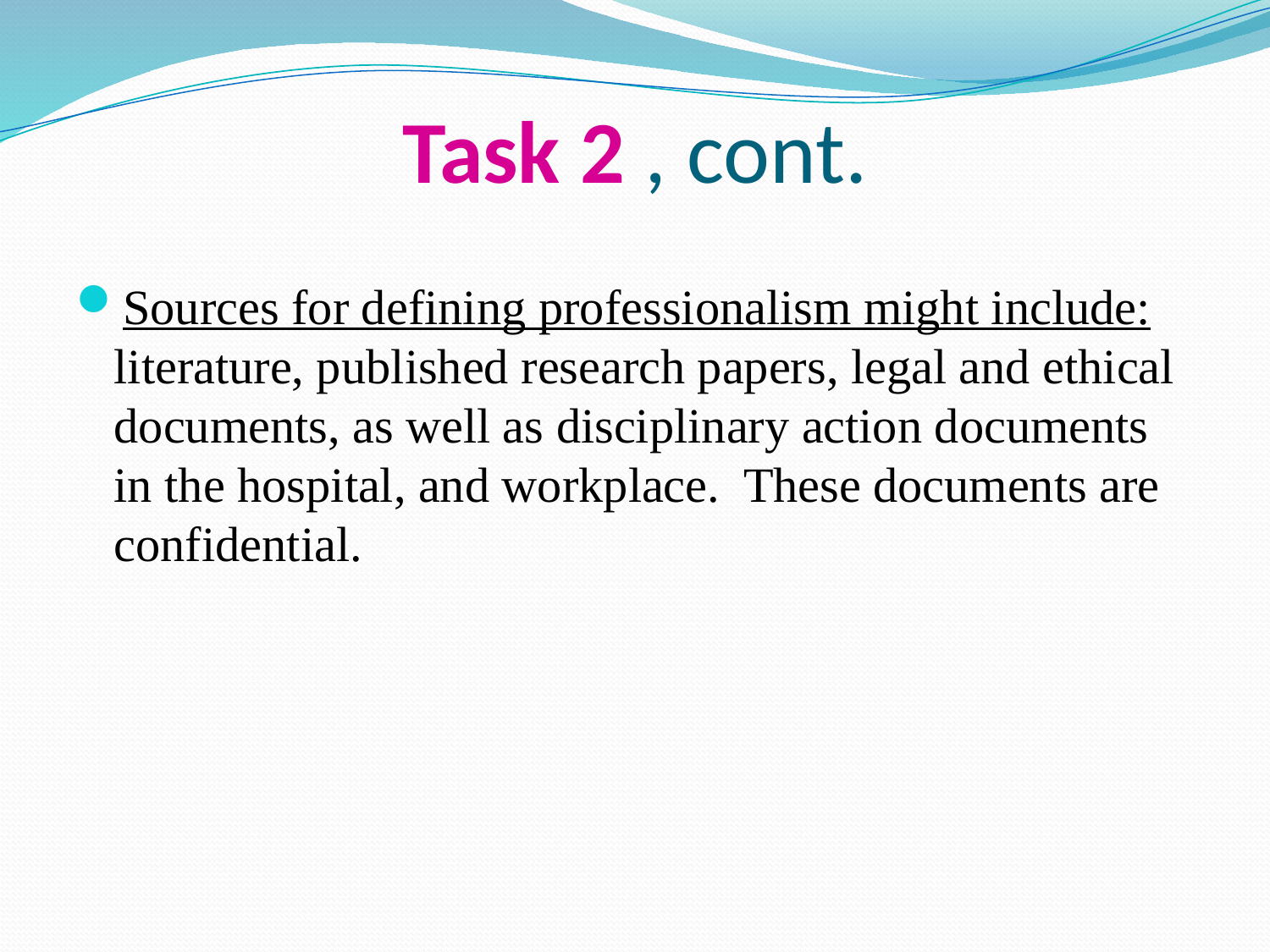

# Task 2 , cont.
Sources for defining professionalism might include: literature, published research papers, legal and ethical documents, as well as disciplinary action documents in the hospital, and workplace.  These documents are confidential.